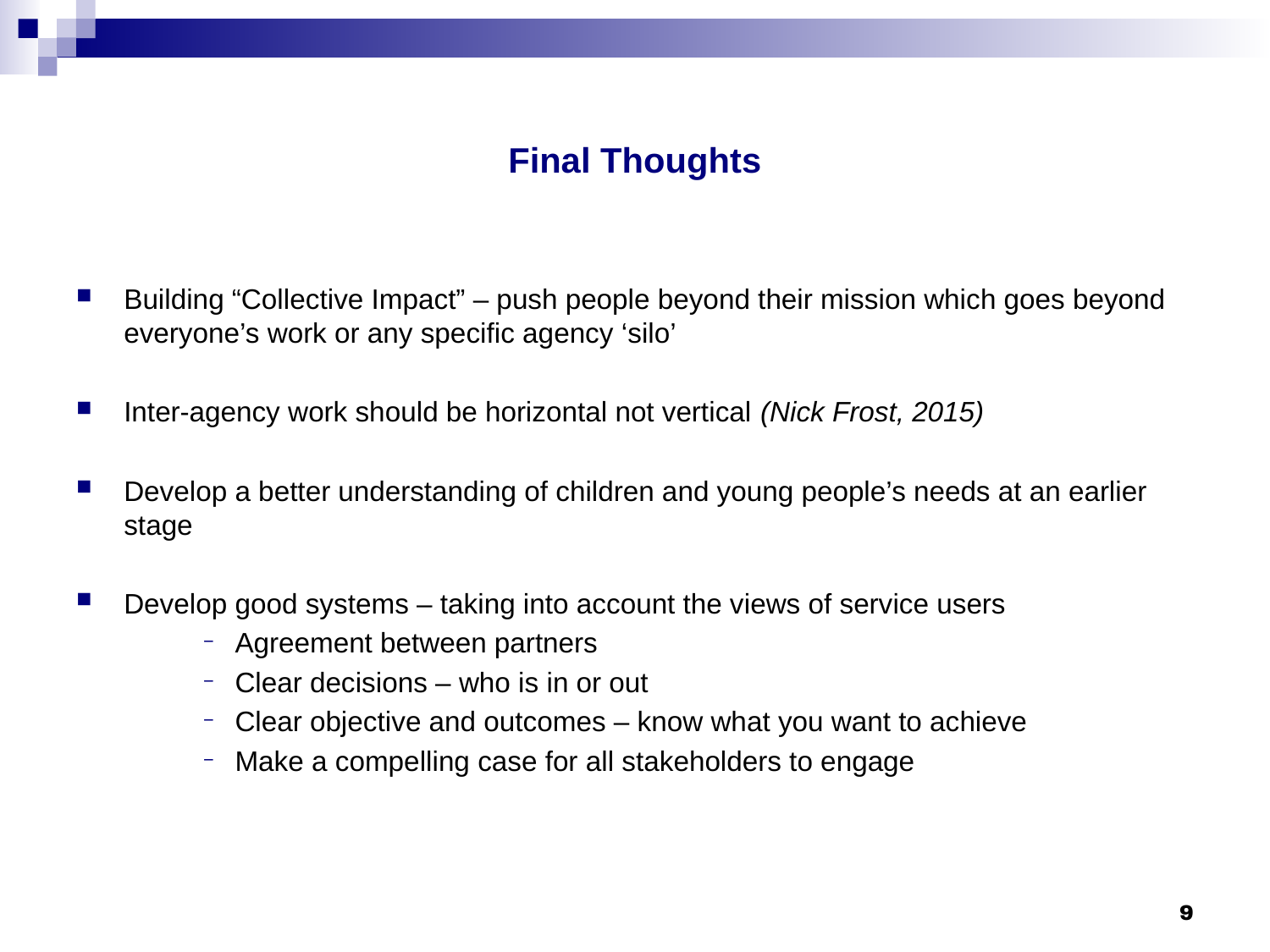

# Final Thoughts
Building “Collective Impact” – push people beyond their mission which goes beyond everyone’s work or any specific agency ‘silo’

Inter-agency work should be horizontal not vertical (Nick Frost, 2015)

Develop a better understanding of children and young people’s needs at an earlier stage

Develop good systems – taking into account the views of service users
Agreement between partners
Clear decisions – who is in or out
Clear objective and outcomes – know what you want to achieve
Make a compelling case for all stakeholders to engage
9